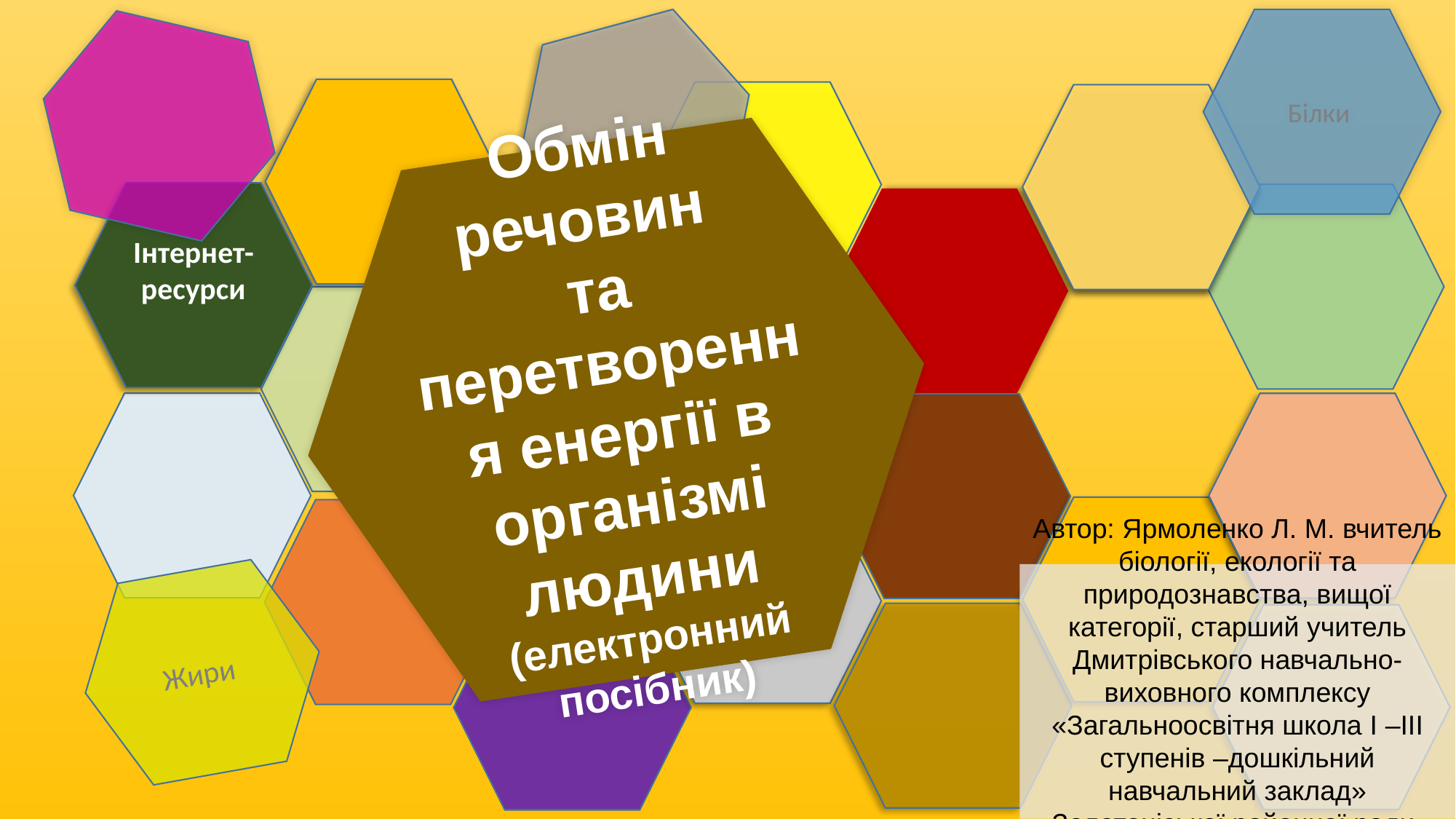

Білки

Обмін речовин
та перетворення енергії в організмі людини
(електронний посібник)
Інтернет-ресурси

Автор: Ярмоленко Л. М. вчитель біології, екології та природознавства, вищої категорії, старший учитель
Дмитрівського навчально-виховного комплексу «Загальноосвітня школа I –III ступенів –дошкільний навчальний заклад» Золотоніської районної ради, Черкаської області
Жири